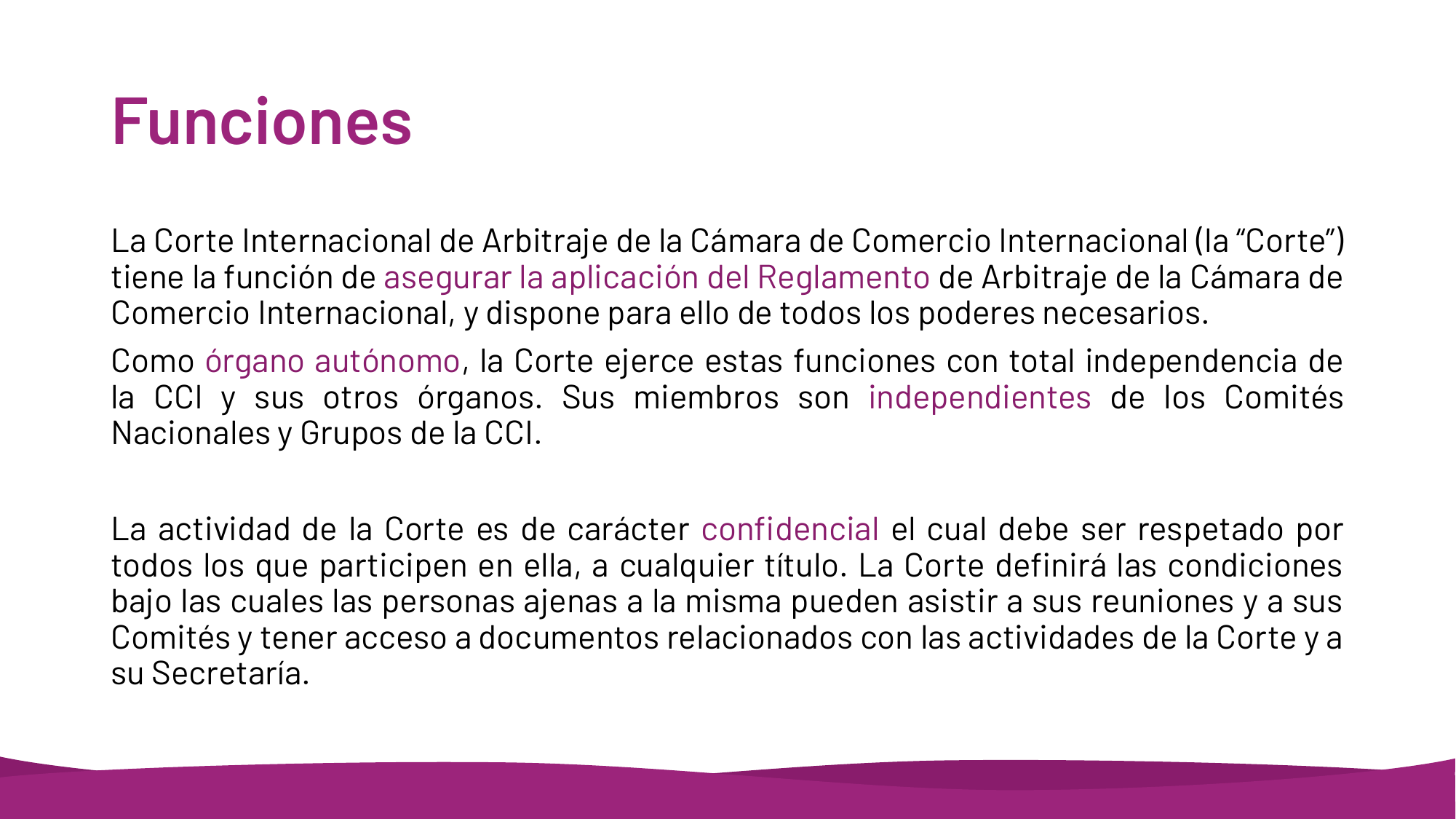

# Funciones
La Corte Internacional de Arbitraje de la Cámara de Comercio Internacional (la “Corte”) tiene la función de asegurar la aplicación del Reglamento de Arbitraje de la Cámara de Comercio Internacional, y dispone para ello de todos los poderes necesarios.
Como órgano autónomo, la Corte ejerce estas funciones con total independencia de la CCI y sus otros órganos. Sus miembros son independientes de los Comités Nacionales y Grupos de la CCI.

La actividad de la Corte es de carácter confidencial el cual debe ser respetado por todos los que participen en ella, a cualquier título. La Corte definirá las condiciones bajo las cuales las personas ajenas a la misma pueden asistir a sus reuniones y a sus Comités y tener acceso a documentos relacionados con las actividades de la Corte y a su Secretaría.